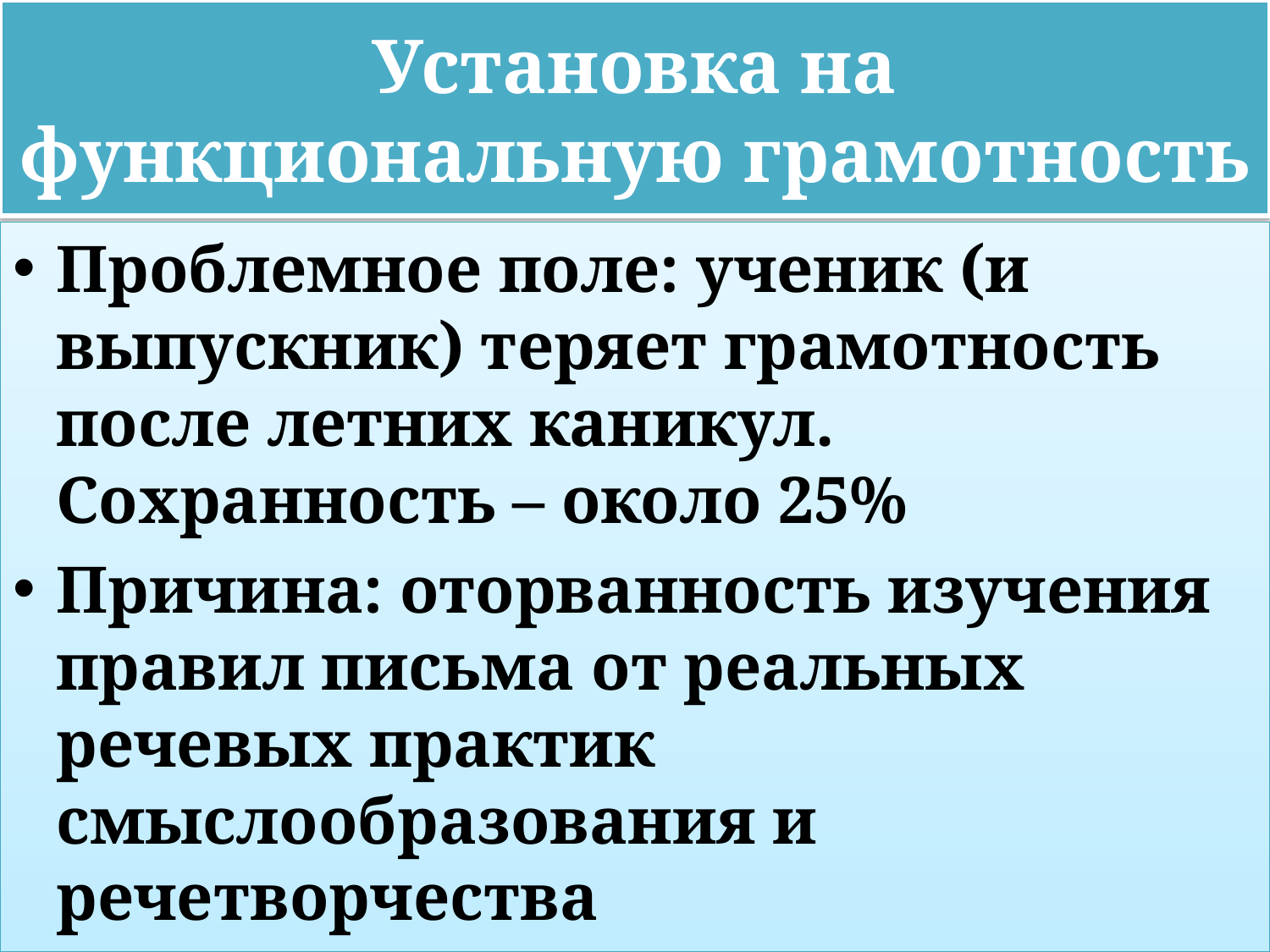

# Установка на функциональную грамотность
Проблемное поле: ученик (и выпускник) теряет грамотность после летних каникул. Сохранность – около 25%
Причина: оторванность изучения правил письма от реальных речевых практик смыслообразования и речетворчества